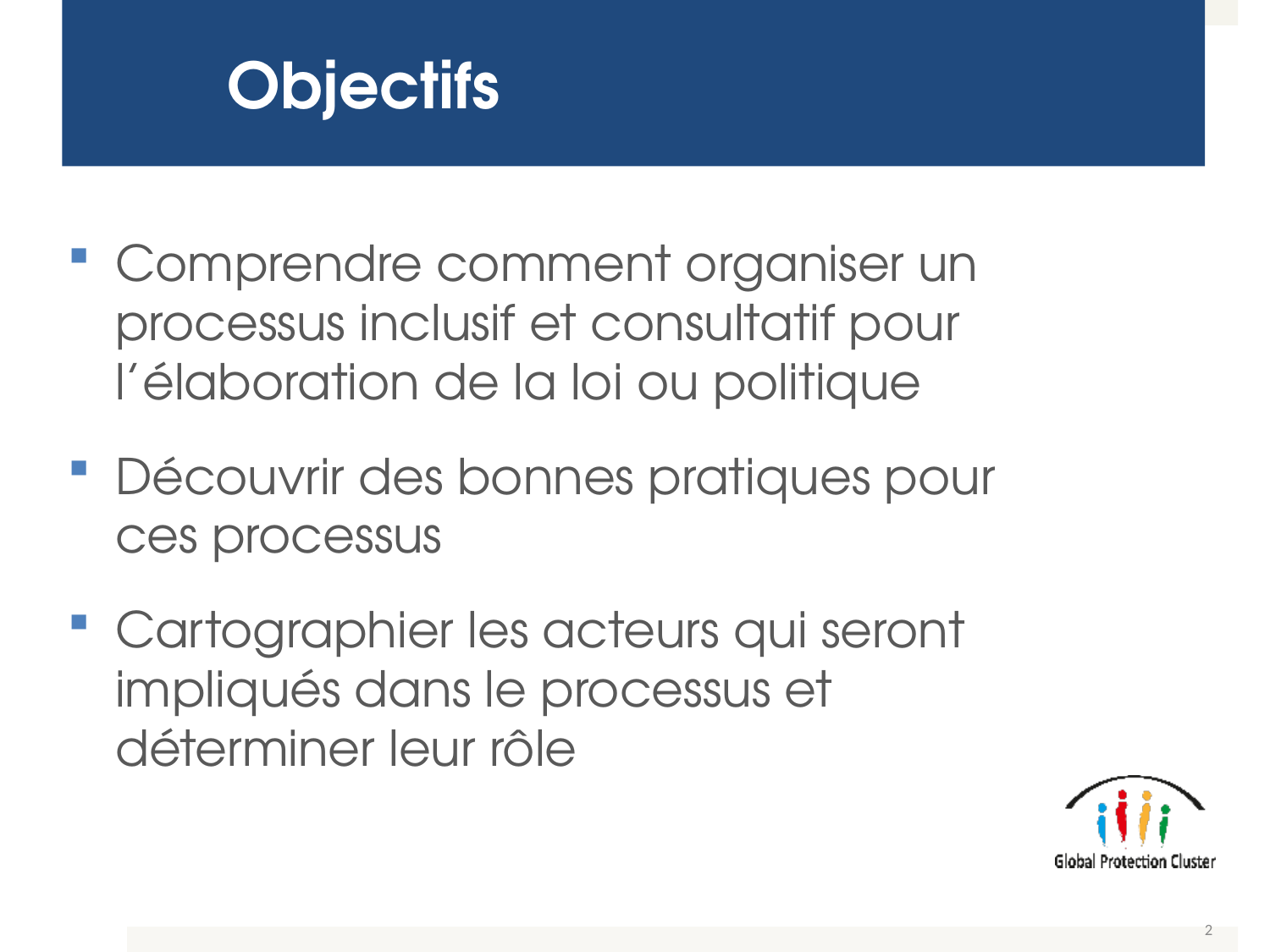

# Objectifs
Comprendre comment organiser un processus inclusif et consultatif pour l’élaboration de la loi ou politique
Découvrir des bonnes pratiques pour ces processus
Cartographier les acteurs qui seront impliqués dans le processus et déterminer leur rôle